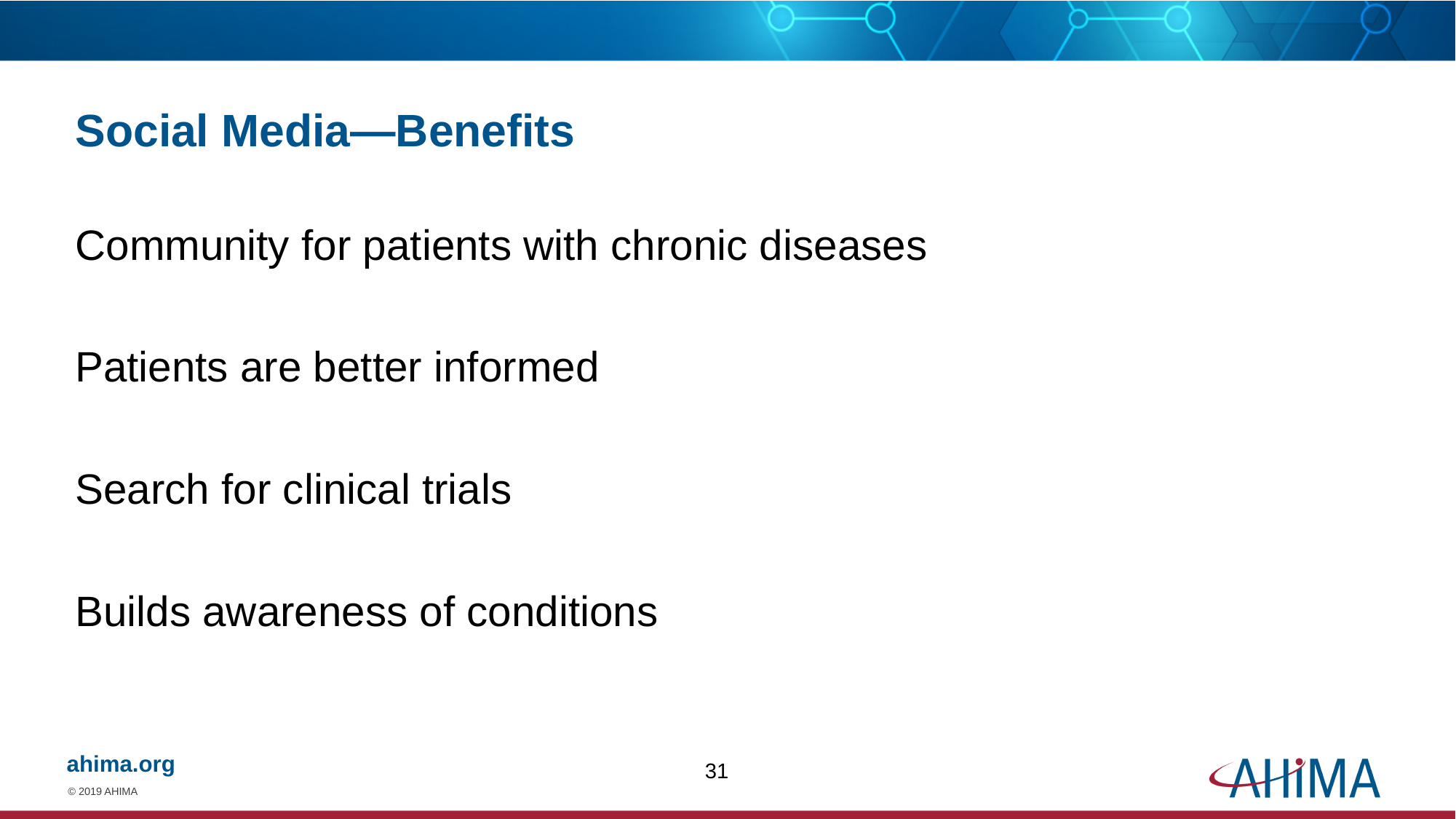

# Social Media—Benefits
Community for patients with chronic diseases

Patients are better informed

Search for clinical trials

Builds awareness of conditions